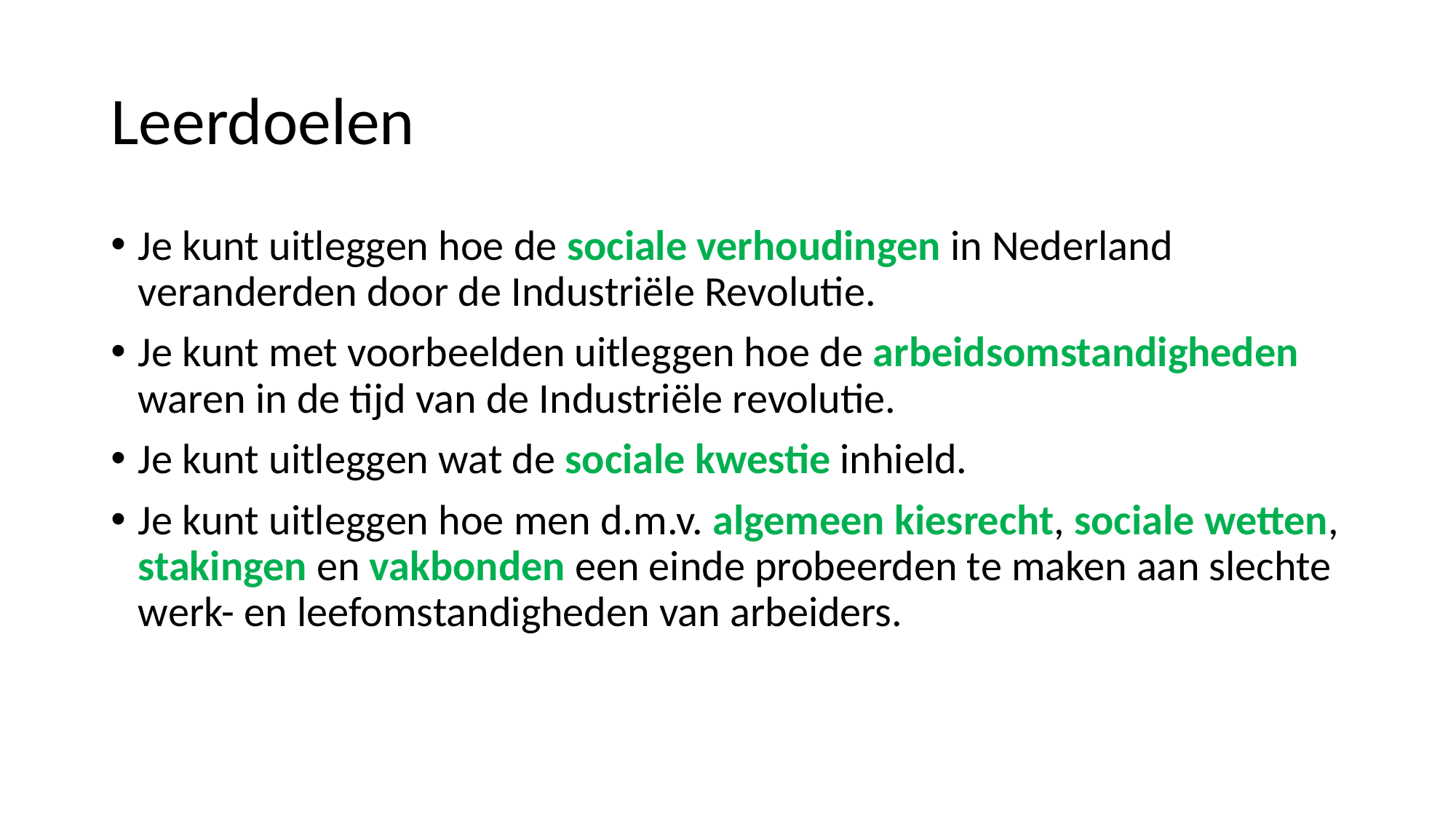

# Leerdoelen
Je kunt uitleggen hoe de sociale verhoudingen in Nederland veranderden door de Industriële Revolutie.
Je kunt met voorbeelden uitleggen hoe de arbeidsomstandigheden waren in de tijd van de Industriële revolutie.
Je kunt uitleggen wat de sociale kwestie inhield.
Je kunt uitleggen hoe men d.m.v. algemeen kiesrecht, sociale wetten, stakingen en vakbonden een einde probeerden te maken aan slechte werk- en leefomstandigheden van arbeiders.